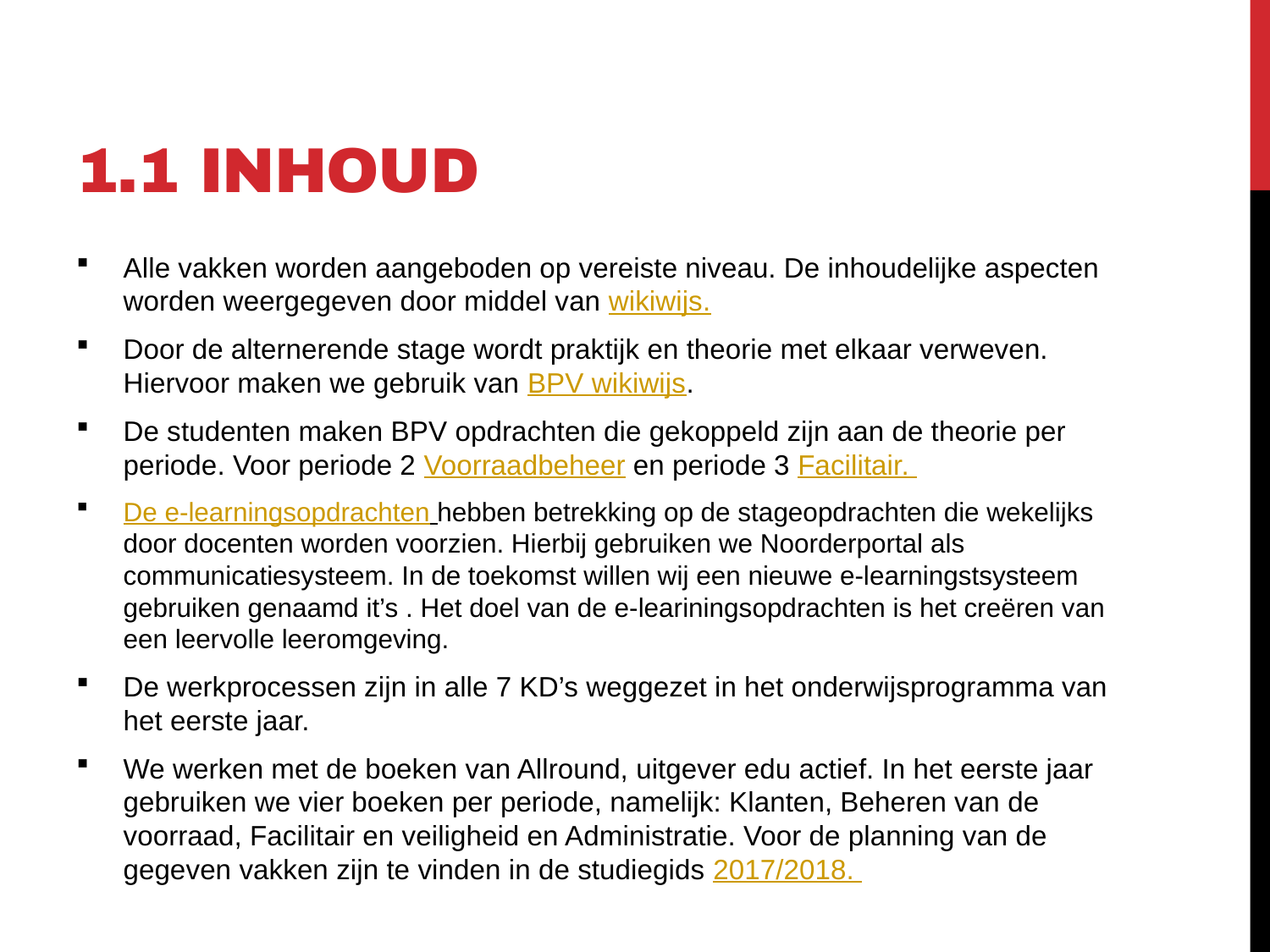

# 1.1 Inhoud
Alle vakken worden aangeboden op vereiste niveau. De inhoudelijke aspecten worden weergegeven door middel van wikiwijs.
Door de alternerende stage wordt praktijk en theorie met elkaar verweven. Hiervoor maken we gebruik van BPV wikiwijs.
De studenten maken BPV opdrachten die gekoppeld zijn aan de theorie per periode. Voor periode 2 Voorraadbeheer en periode 3 Facilitair.
De e-learningsopdrachten hebben betrekking op de stageopdrachten die wekelijks door docenten worden voorzien. Hierbij gebruiken we Noorderportal als communicatiesysteem. In de toekomst willen wij een nieuwe e-learningstsysteem gebruiken genaamd it’s . Het doel van de e-leariningsopdrachten is het creëren van een leervolle leeromgeving.
De werkprocessen zijn in alle 7 KD’s weggezet in het onderwijsprogramma van het eerste jaar.
We werken met de boeken van Allround, uitgever edu actief. In het eerste jaar gebruiken we vier boeken per periode, namelijk: Klanten, Beheren van de voorraad, Facilitair en veiligheid en Administratie. Voor de planning van de gegeven vakken zijn te vinden in de studiegids 2017/2018.